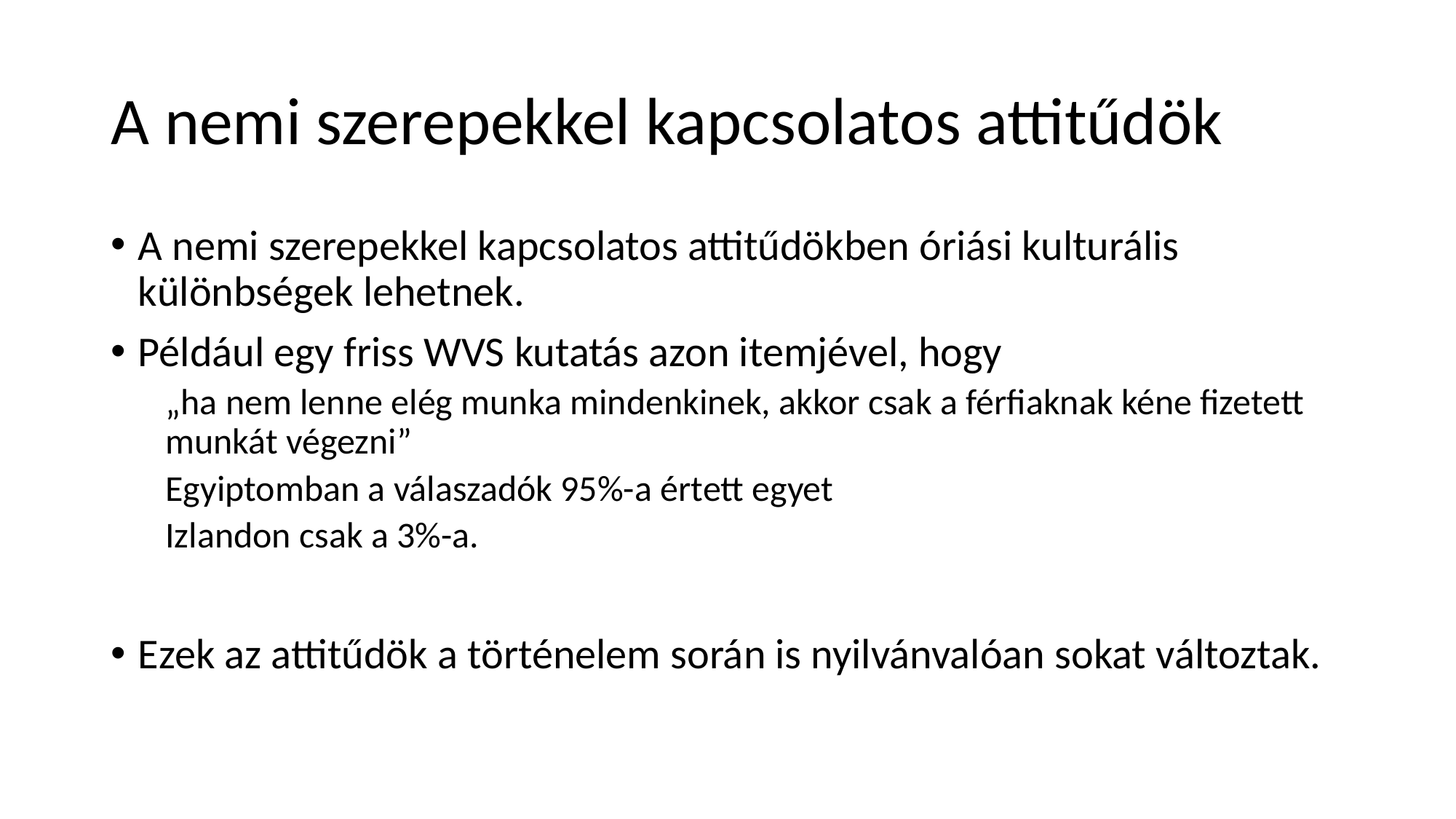

# A nemi szerepekkel kapcsolatos attitűdök
A nemi szerepekkel kapcsolatos attitűdökben óriási kulturális különbségek lehetnek.
Például egy friss WVS kutatás azon itemjével, hogy
„ha nem lenne elég munka mindenkinek, akkor csak a férfiaknak kéne fizetett munkát végezni”
Egyiptomban a válaszadók 95%-a értett egyet
Izlandon csak a 3%-a.

Ezek az attitűdök a történelem során is nyilvánvalóan sokat változtak.